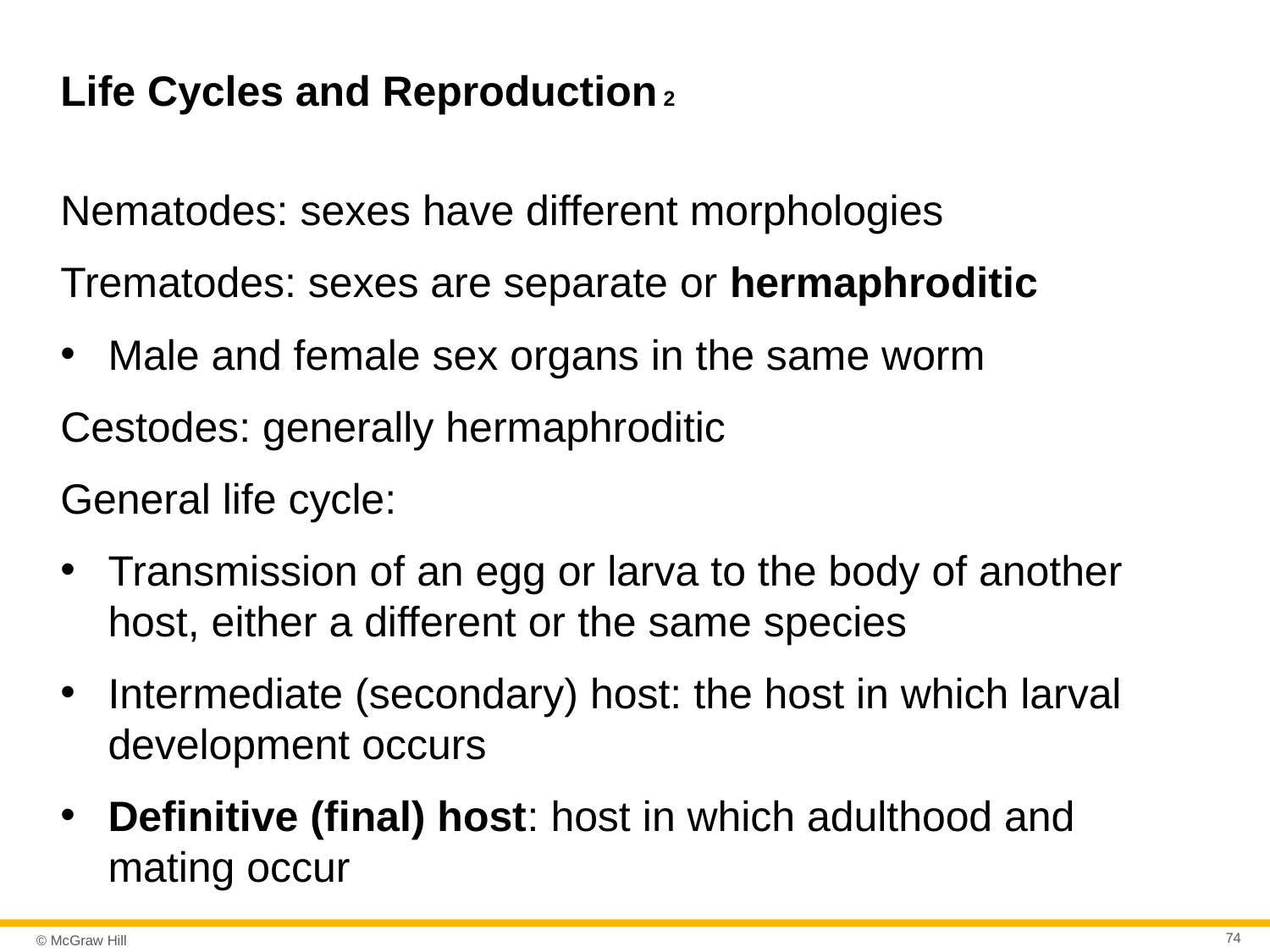

# Life Cycles and Reproduction 2
Nematodes: sexes have different morphologies
Trematodes: sexes are separate or hermaphroditic
Male and female sex organs in the same worm
Cestodes: generally hermaphroditic
General life cycle:
Transmission of an egg or larva to the body of another host, either a different or the same species
Intermediate (secondary) host: the host in which larval development occurs
Definitive (final) host: host in which adulthood and mating occur